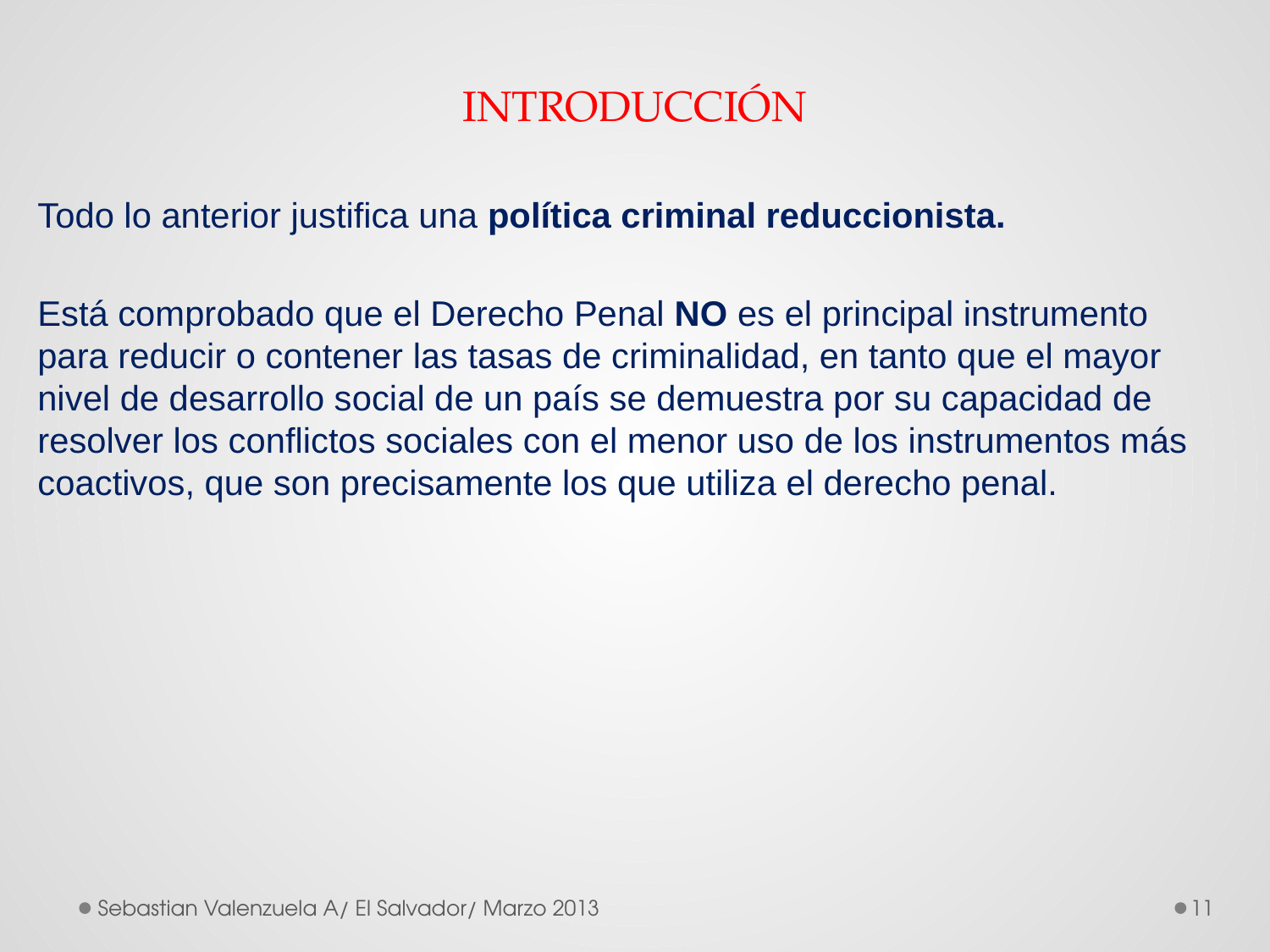

# INTRODUCCIÓN
Todo lo anterior justifica una política criminal reduccionista.

Está comprobado que el Derecho Penal NO es el principal instrumento para reducir o contener las tasas de criminalidad, en tanto que el mayor nivel de desarrollo social de un país se demuestra por su capacidad de resolver los conflictos sociales con el menor uso de los instrumentos más coactivos, que son precisamente los que utiliza el derecho penal.

Sebastian Valenzuela A/ El Salvador/ Marzo 2013
11